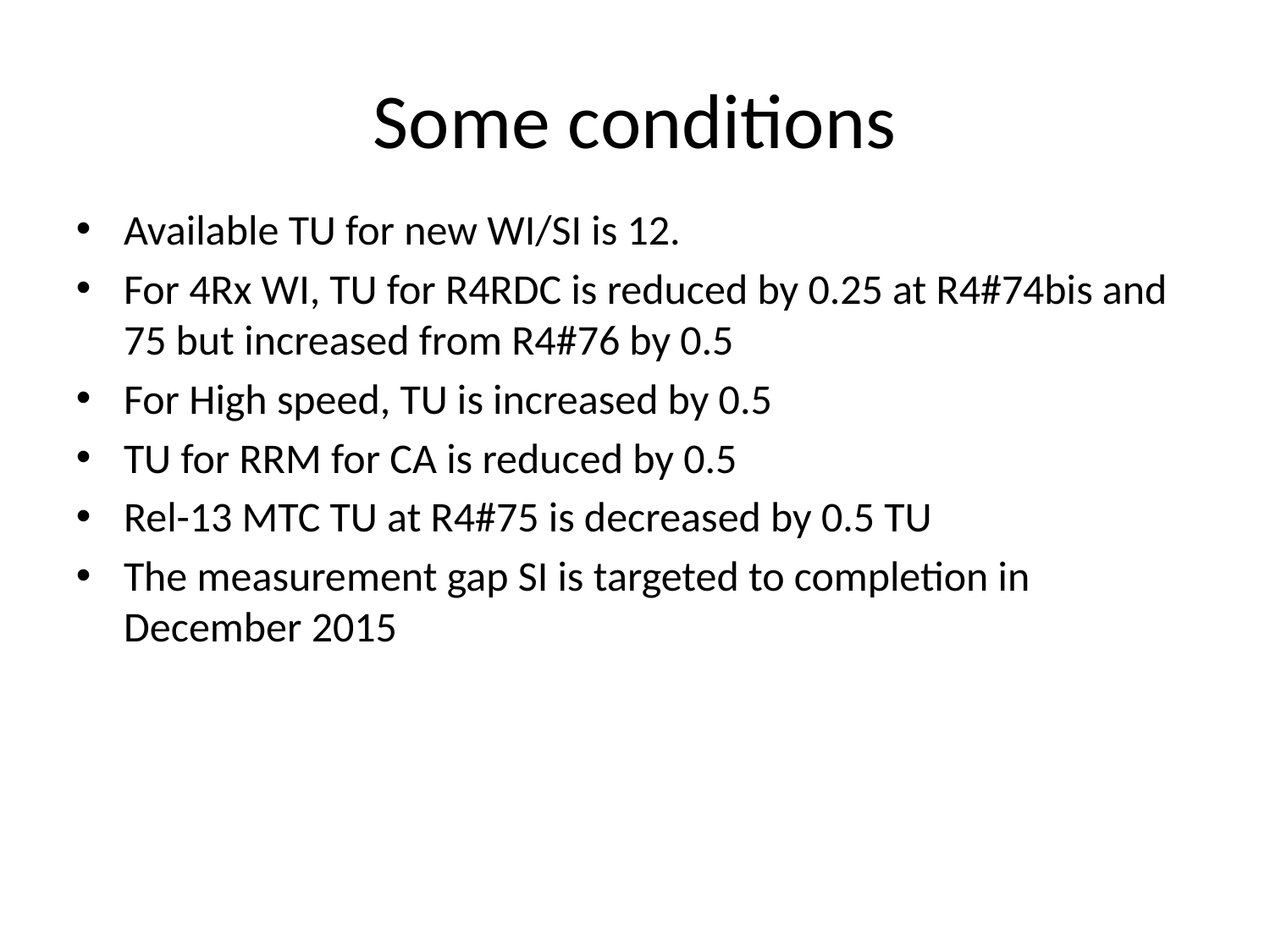

# Some conditions
Available TU for new WI/SI is 12.
For 4Rx WI, TU for R4RDC is reduced by 0.25 at R4#74bis and 75 but increased from R4#76 by 0.5
For High speed, TU is increased by 0.5
TU for RRM for CA is reduced by 0.5
Rel-13 MTC TU at R4#75 is decreased by 0.5 TU
The measurement gap SI is targeted to completion in December 2015